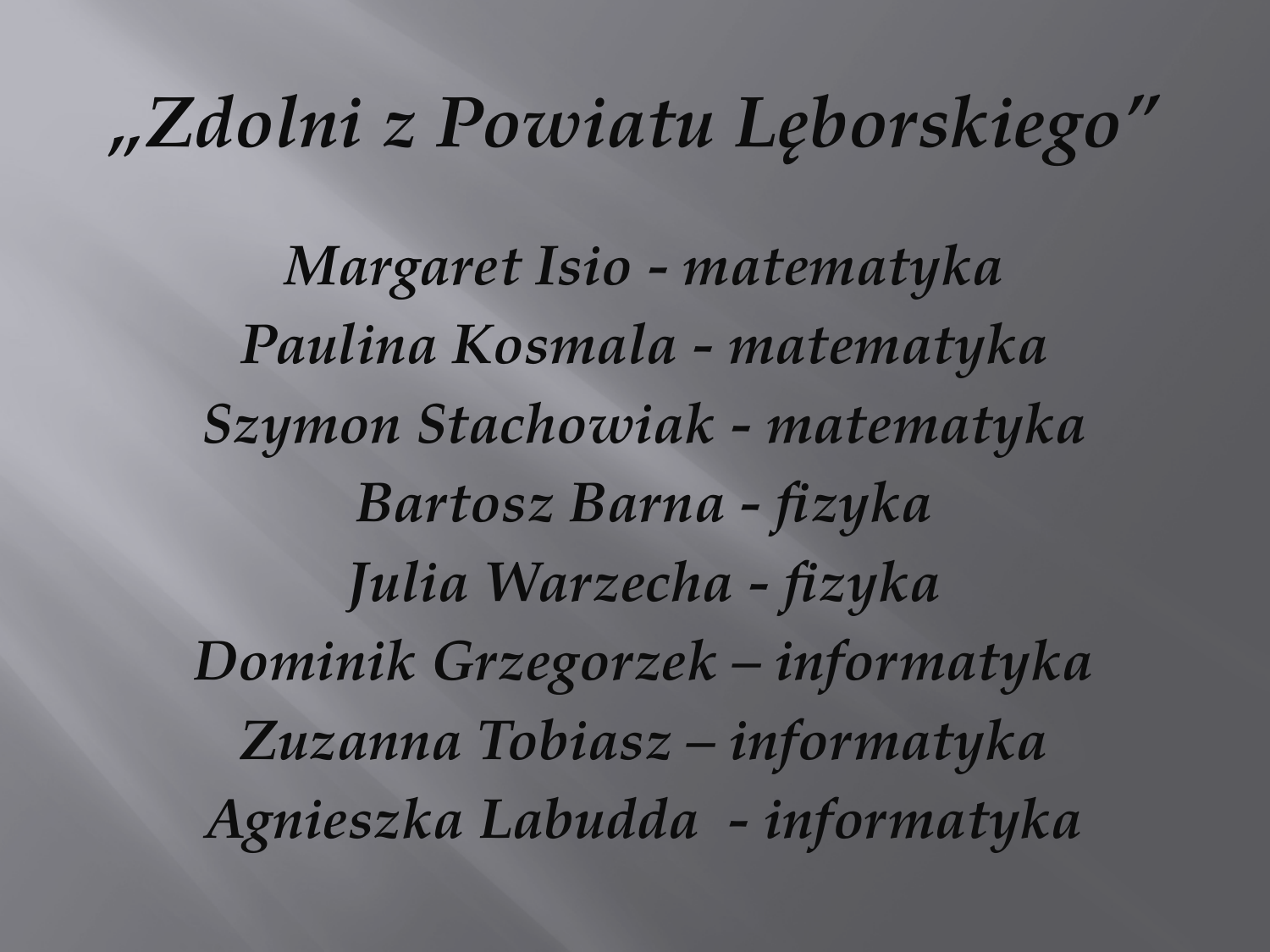

# „Zdolni z Powiatu Lęborskiego”
Margaret Isio - matematyka
Paulina Kosmala - matematyka
Szymon Stachowiak - matematyka
Bartosz Barna - fizyka
Julia Warzecha - fizyka
Dominik Grzegorzek – informatyka
Zuzanna Tobiasz – informatyka
Agnieszka Labudda  - informatyka